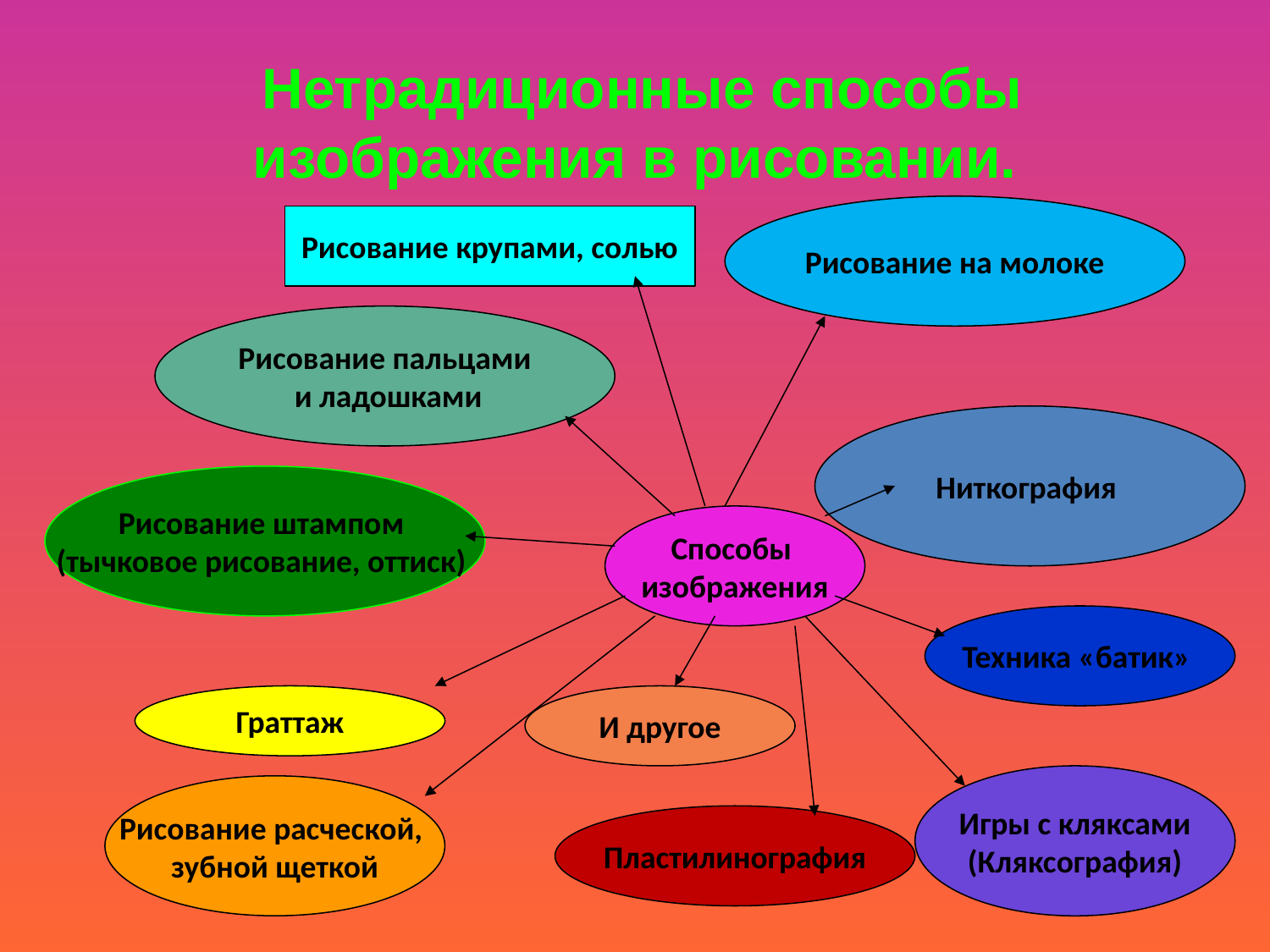

# Нетрадиционные способы изображения в рисовании.
Рисование на молоке
Рисование крупами, солью

Рисование пальцами
 и ладошками

Ниткография

Рисование штампом
(тычковое рисование, оттиск)

Способы
изображения

Техника «батик»

Граттаж
И другое
Игры с кляксами
(Кляксография)
Рисование расческой,
зубной щеткой
Пластилинография